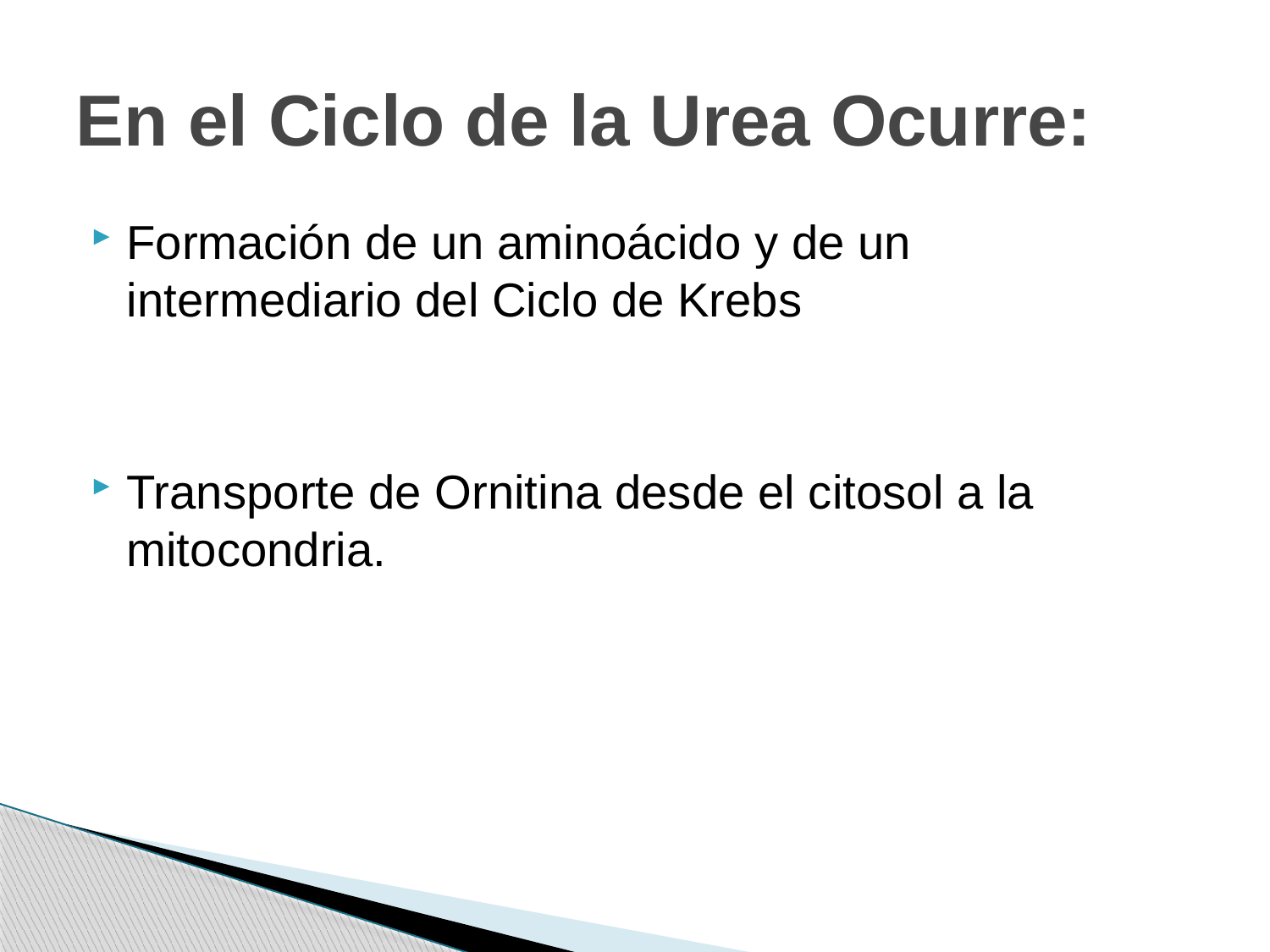

# En el Ciclo de la Urea Ocurre:
Formación de un aminoácido y de un intermediario del Ciclo de Krebs

Transporte de Ornitina desde el citosol a la mitocondria.